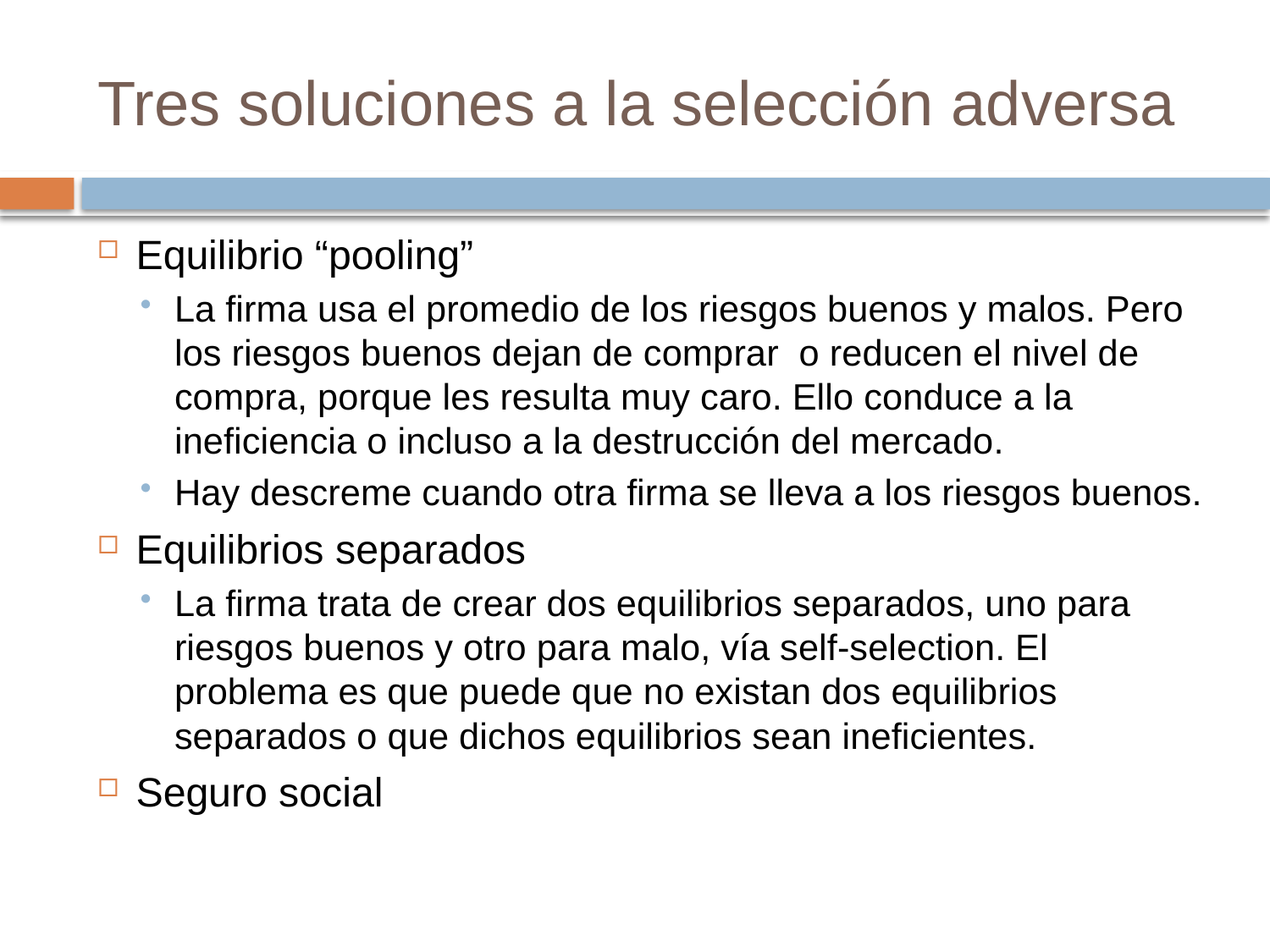

# Tres soluciones a la selección adversa
Equilibrio “pooling”
La firma usa el promedio de los riesgos buenos y malos. Pero los riesgos buenos dejan de comprar  o reducen el nivel de compra, porque les resulta muy caro. Ello conduce a la ineficiencia o incluso a la destrucción del mercado.
Hay descreme cuando otra firma se lleva a los riesgos buenos.
Equilibrios separados
La firma trata de crear dos equilibrios separados, uno para riesgos buenos y otro para malo, vía self-selection. El problema es que puede que no existan dos equilibrios separados o que dichos equilibrios sean ineficientes.
Seguro social